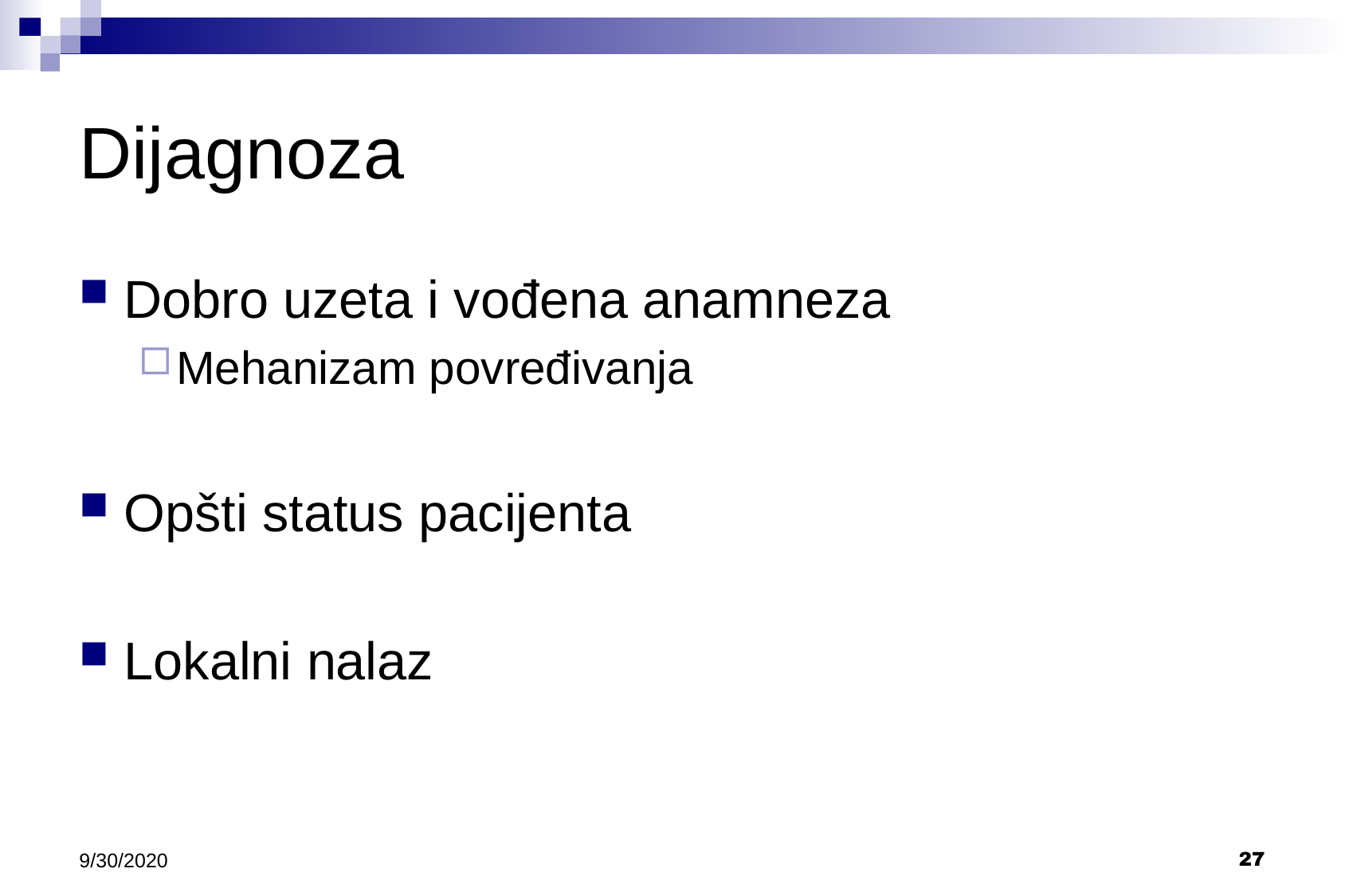

# Dijagnoza
Dobro uzeta i vođena anamneza
Mehanizam povređivanja

Opšti status pacijenta

Lokalni nalaz

9/30/2020
27